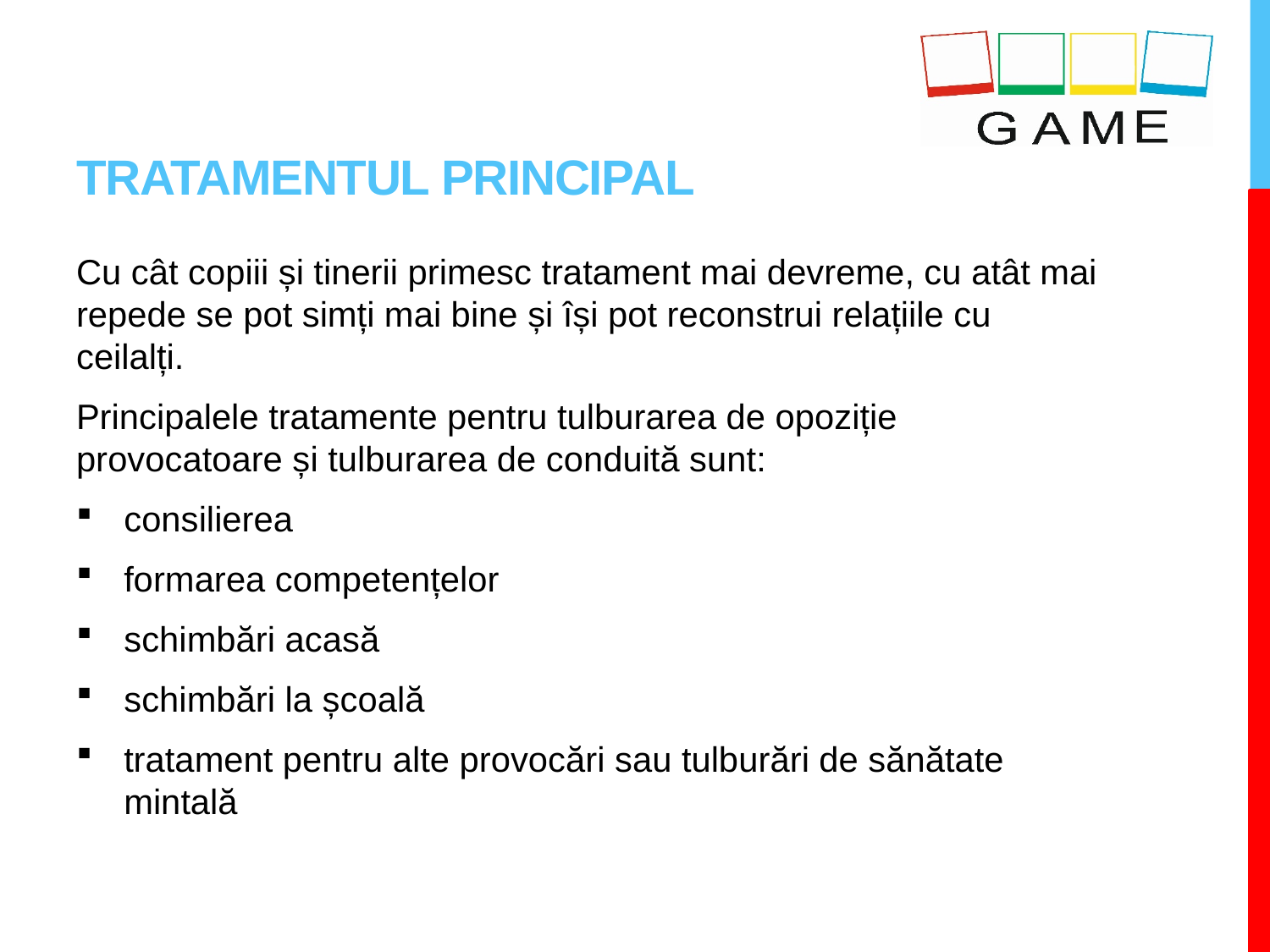

# Tratamentul principal
Cu cât copiii și tinerii primesc tratament mai devreme, cu atât mai repede se pot simți mai bine și își pot reconstrui relațiile cu ceilalți.
Principalele tratamente pentru tulburarea de opoziție provocatoare și tulburarea de conduită sunt:
consilierea
formarea competențelor
schimbări acasă
schimbări la școală
tratament pentru alte provocări sau tulburări de sănătate mintală